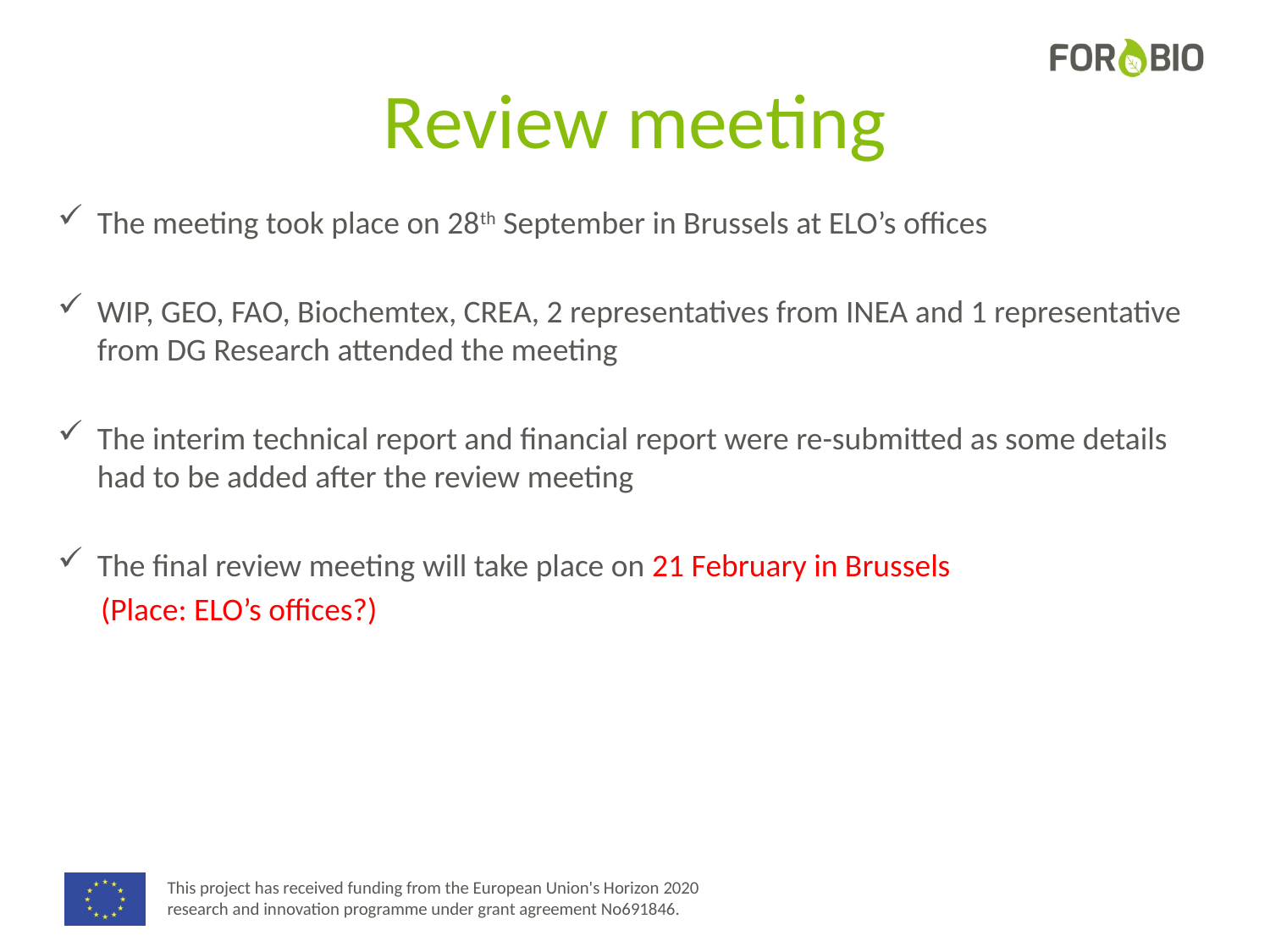

# Review meeting
The meeting took place on 28th September in Brussels at ELO’s offices

WIP, GEO, FAO, Biochemtex, CREA, 2 representatives from INEA and 1 representative from DG Research attended the meeting

The interim technical report and financial report were re-submitted as some details had to be added after the review meeting

The final review meeting will take place on 21 February in Brussels
      (Place: ELO’s offices?)